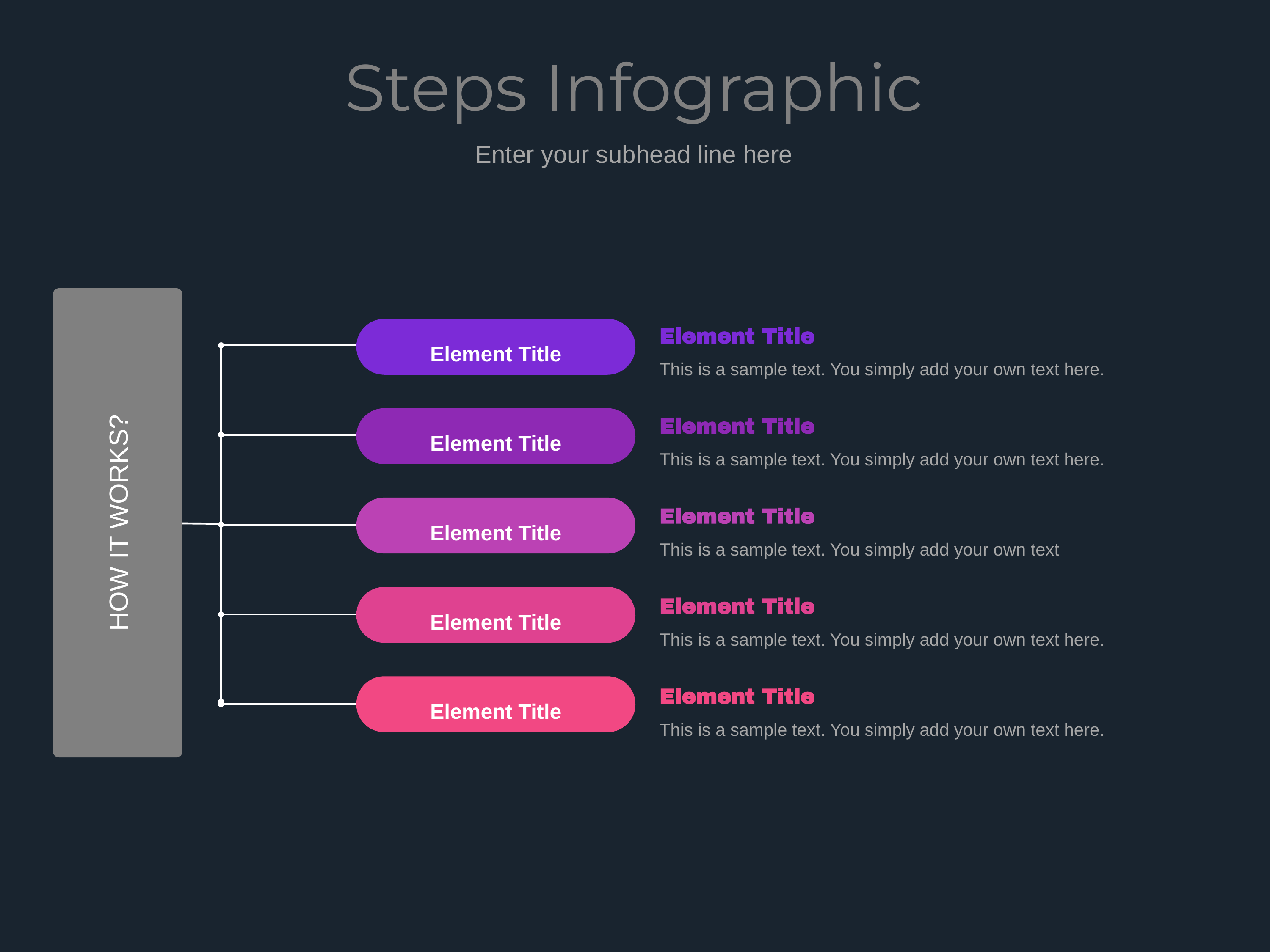

# Steps Infographic
Enter your subhead line here
Element Title
This is a sample text. You simply add your own text here.
Element Title
Element Title
This is a sample text. You simply add your own text here.
Element Title
HOW IT WORKS?
Element Title
This is a sample text. You simply add your own text
Element Title
Element Title
This is a sample text. You simply add your own text here.
Element Title
Element Title
This is a sample text. You simply add your own text here.
Element Title